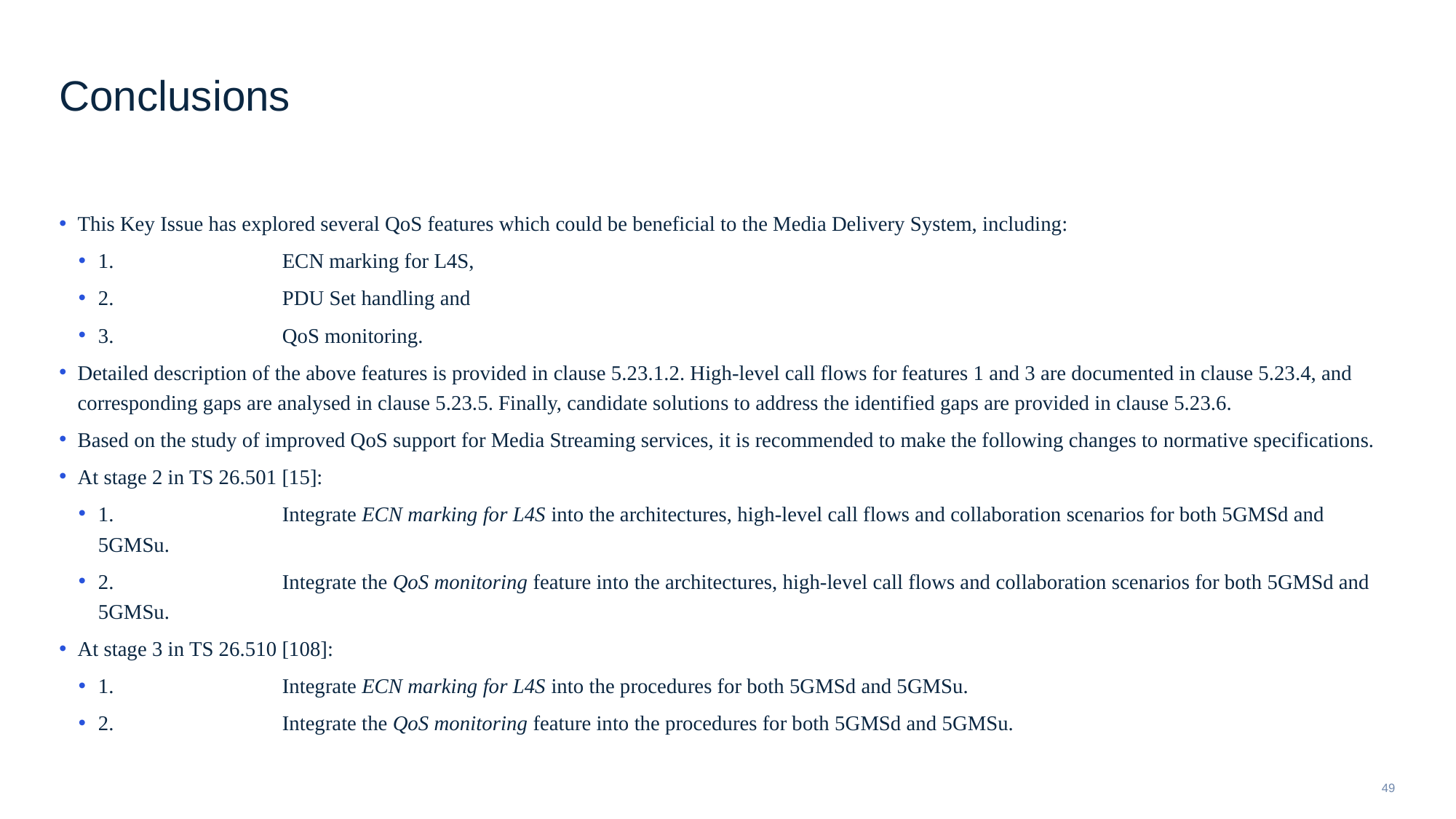

# Conclusions

This Key Issue has explored several QoS features which could be beneficial to the Media Delivery System, including:
1.	ECN marking for L4S,
2.	PDU Set handling and
3.	QoS monitoring.
Detailed description of the above features is provided in clause 5.23.1.2. High-level call flows for features 1 and 3 are documented in clause 5.23.4, and corresponding gaps are analysed in clause 5.23.5. Finally, candidate solutions to address the identified gaps are provided in clause 5.23.6.
Based on the study of improved QoS support for Media Streaming services, it is recommended to make the following changes to normative specifications.
At stage 2 in TS 26.501 [15]:
1.	Integrate ECN marking for L4S into the architectures, high-level call flows and collaboration scenarios for both 5GMSd and 5GMSu.
2.	Integrate the QoS monitoring feature into the architectures, high-level call flows and collaboration scenarios for both 5GMSd and 5GMSu.
At stage 3 in TS 26.510 [108]:
1.	Integrate ECN marking for L4S into the procedures for both 5GMSd and 5GMSu.
2.	Integrate the QoS monitoring feature into the procedures for both 5GMSd and 5GMSu.